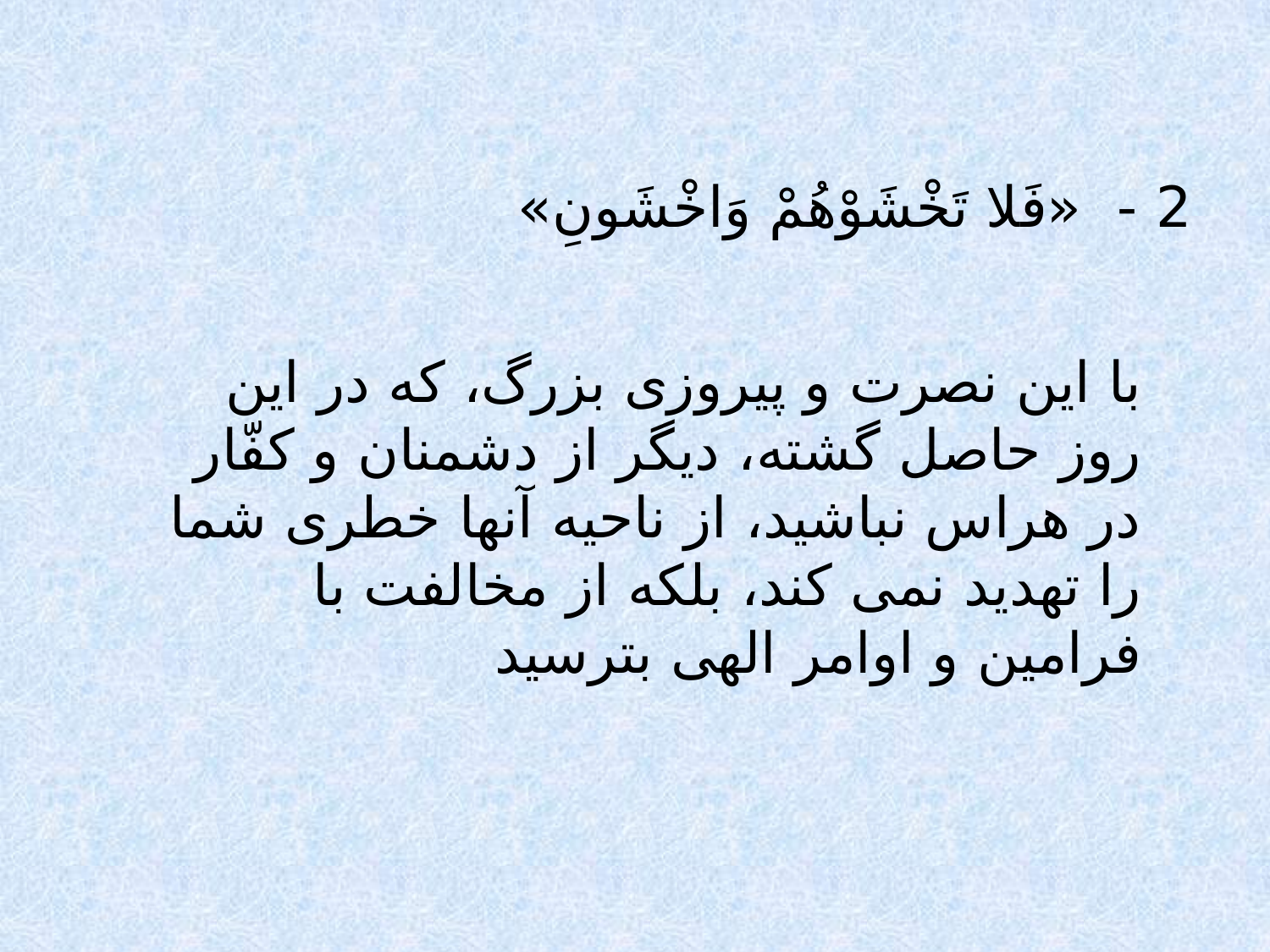

2 -  «فَلا تَخْشَوْهُمْ وَاخْشَونِ»
با اين نصرت و پيروزى بزرگ، كه در اين روز حاصل گشته، ديگر از دشمنان و كفّار در هراس نباشيد، از ناحيه آنها خطرى شما را تهديد نمى كند، بلكه از مخالفت با فرامين و اوامر الهى بترسيد